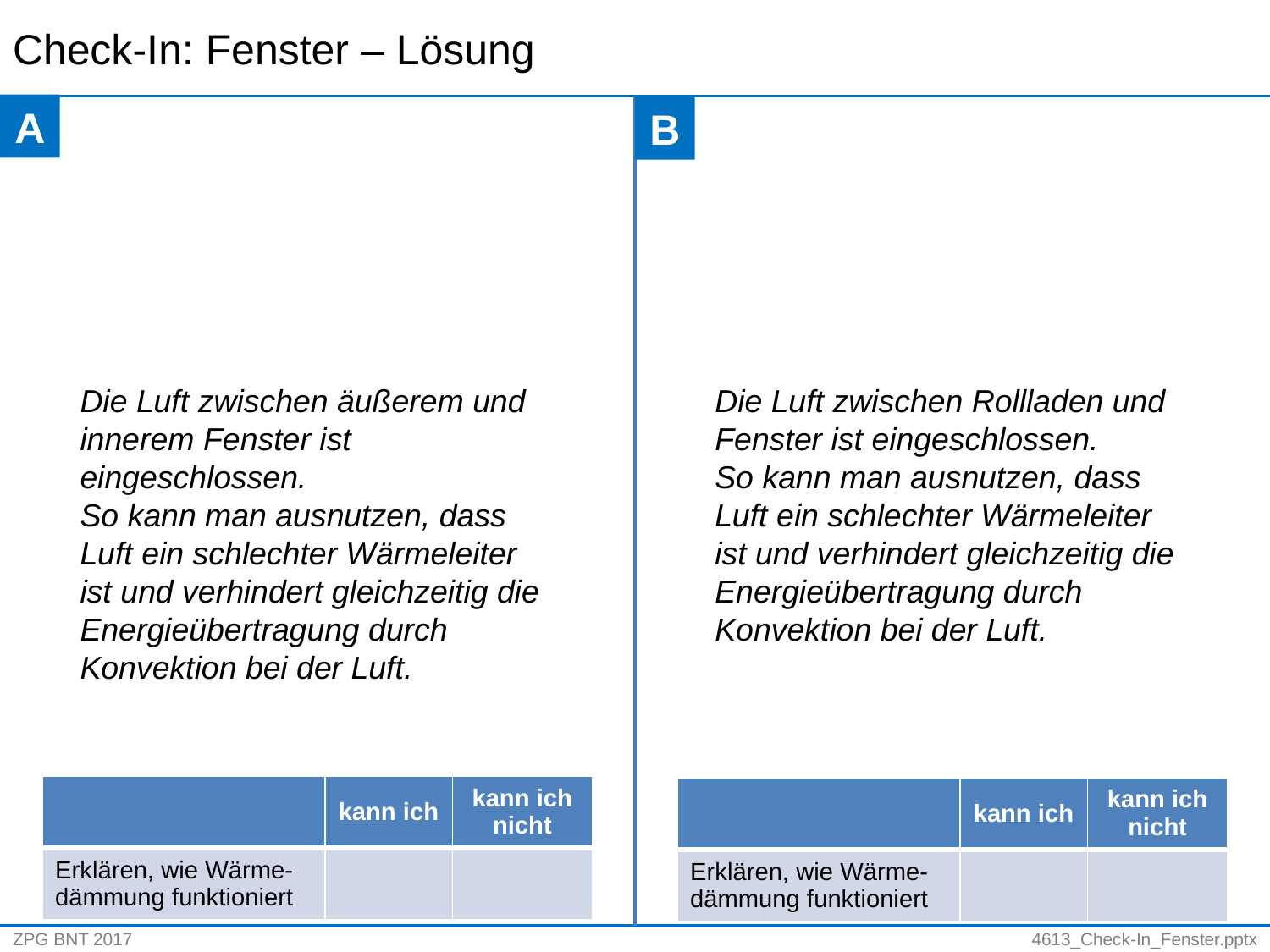

# Check-In: Fenster – Lösung
A
B
Die Luft zwischen äußerem und innerem Fenster ist eingeschlossen.
So kann man ausnutzen, dass Luft ein schlechter Wärmeleiter ist und verhindert gleichzeitig die Energieübertragung durch Konvektion bei der Luft.
Die Luft zwischen Rollladen und Fenster ist eingeschlossen.
So kann man ausnutzen, dass Luft ein schlechter Wärmeleiter ist und verhindert gleichzeitig die Energieübertragung durch Konvektion bei der Luft.
|  | kann ich | kann ich nicht |
| --- | --- | --- |
| Erklären, wie Wärme-dämmung funktioniert |  |  |
|  | kann ich | kann ich nicht |
| --- | --- | --- |
| Erklären, wie Wärme-dämmung funktioniert |  |  |
ZPG BNT 2017
4613_Check-In_Fenster.pptx